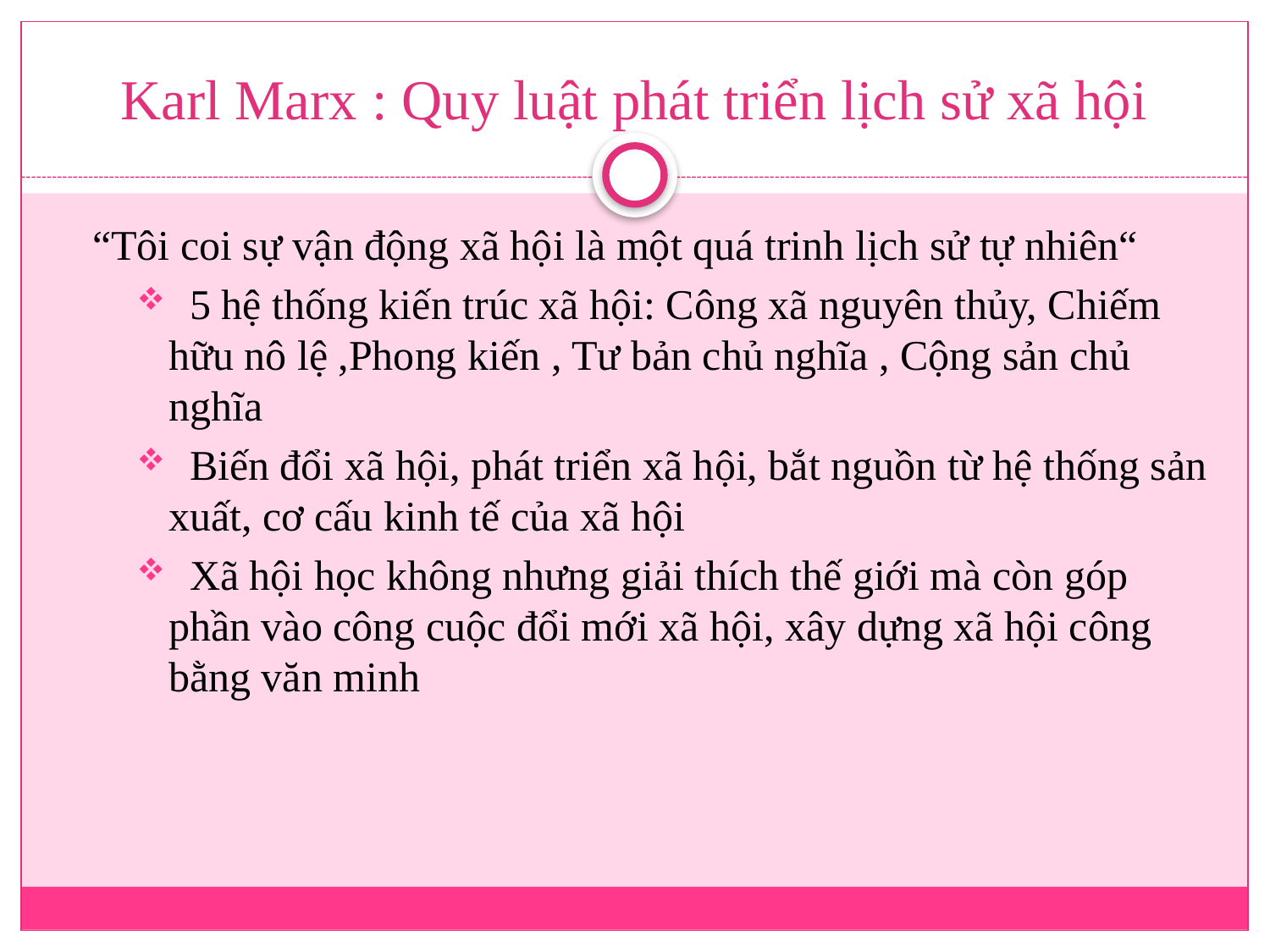

# Karl Marx : Quy luật phát triển lịch sử xã hội
“Tôi coi sự vận động xã hội là một quá trinh lịch sử tự nhiên“
  5 hệ thống kiến trúc xã hội: Công xã nguyên thủy, Chiếm hữu nô lệ ,Phong kiến , Tư bản chủ nghĩa , Cộng sản chủ nghĩa
  Biến đổi xã hội, phát triển xã hội, bắt nguồn từ hệ thống sản xuất, cơ cấu kinh tế của xã hội
  Xã hội học không nhưng giải thích thế giới mà còn góp phần vào công cuộc đổi mới xã hội, xây dựng xã hội công bằng văn minh